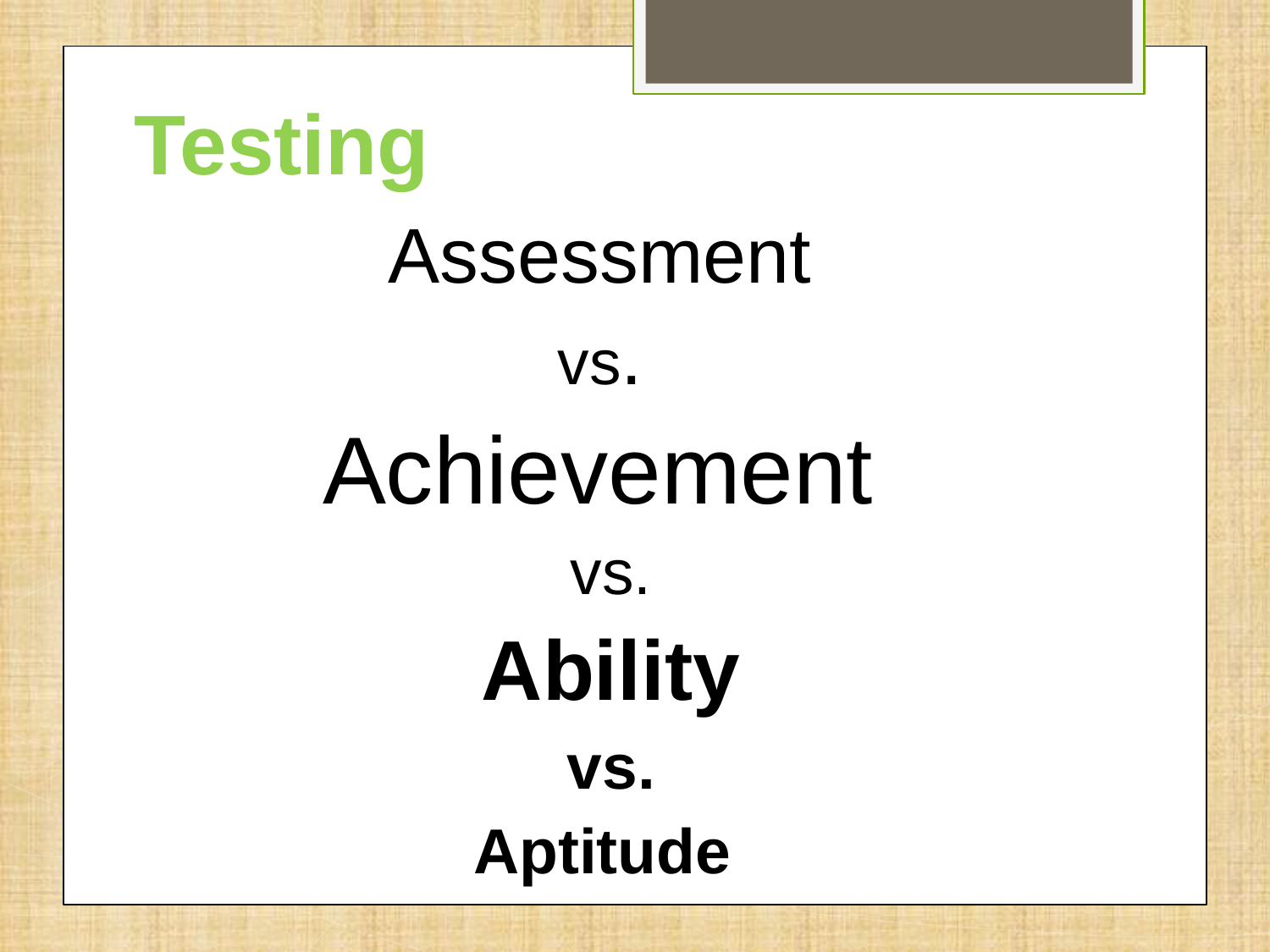

# Testing
Assessment
vs.
Achievement
vs.
Ability
vs.
Aptitude